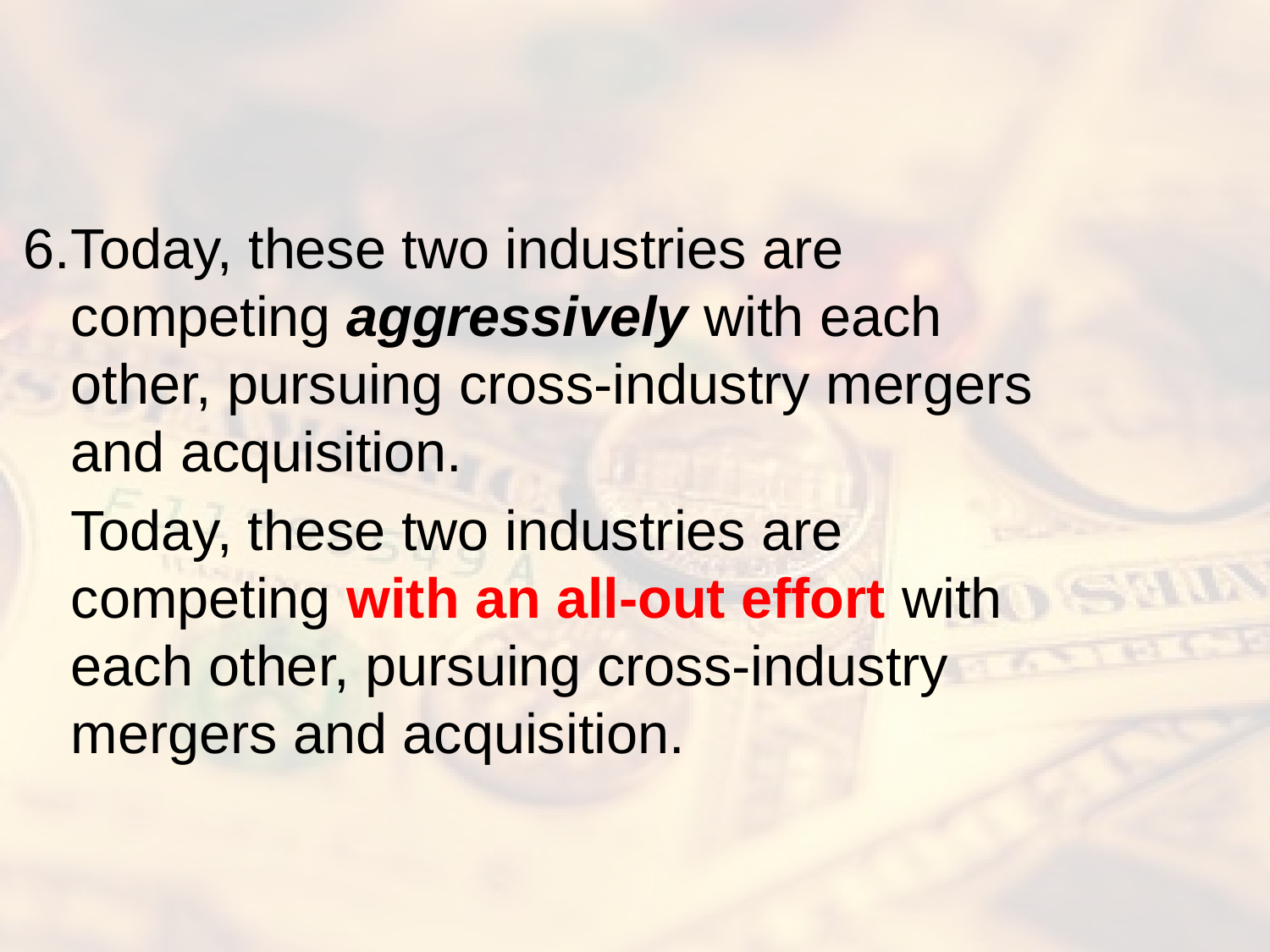

#
6.	Today, these two industries are competing aggressively with each other, pursuing cross-industry mergers and acquisition.
   Today, these two industries are competing with an all-out effort with each other, pursuing cross-industry mergers and acquisition.